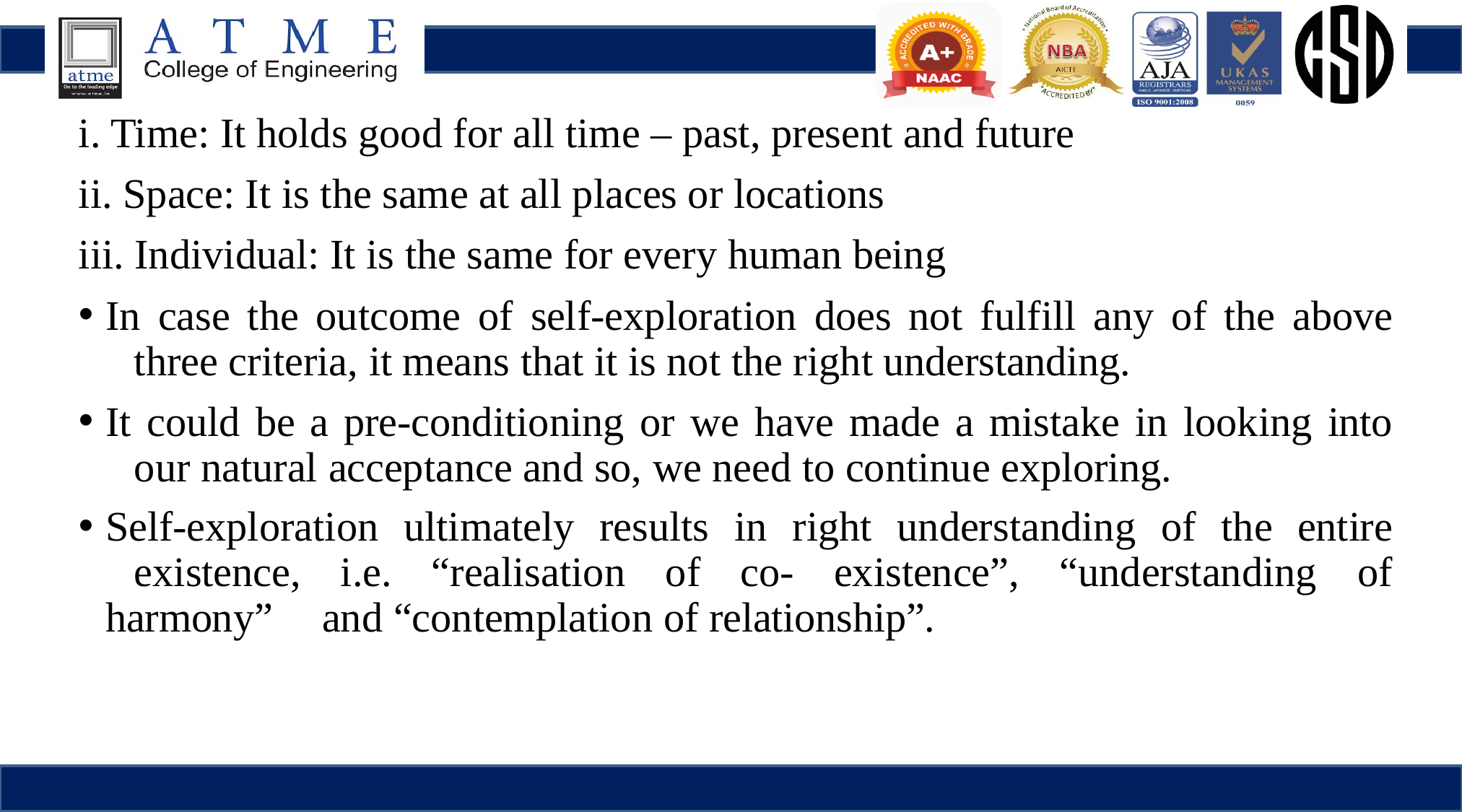

Time: It holds good for all time – past, present and future
Space: It is the same at all places or locations
Individual: It is the same for every human being
In case the outcome of self-exploration does not fulfill any of the above 	three criteria, it means that it is not the right understanding.
It could be a pre-conditioning or we have made a mistake in looking into 	our natural acceptance and so, we need to continue exploring.
Self-exploration  ultimately  results  in  right  understanding  of  the  entire 	existence, i.e. “realisation of co- existence”, “understanding of harmony” 	and “contemplation of relationship”.